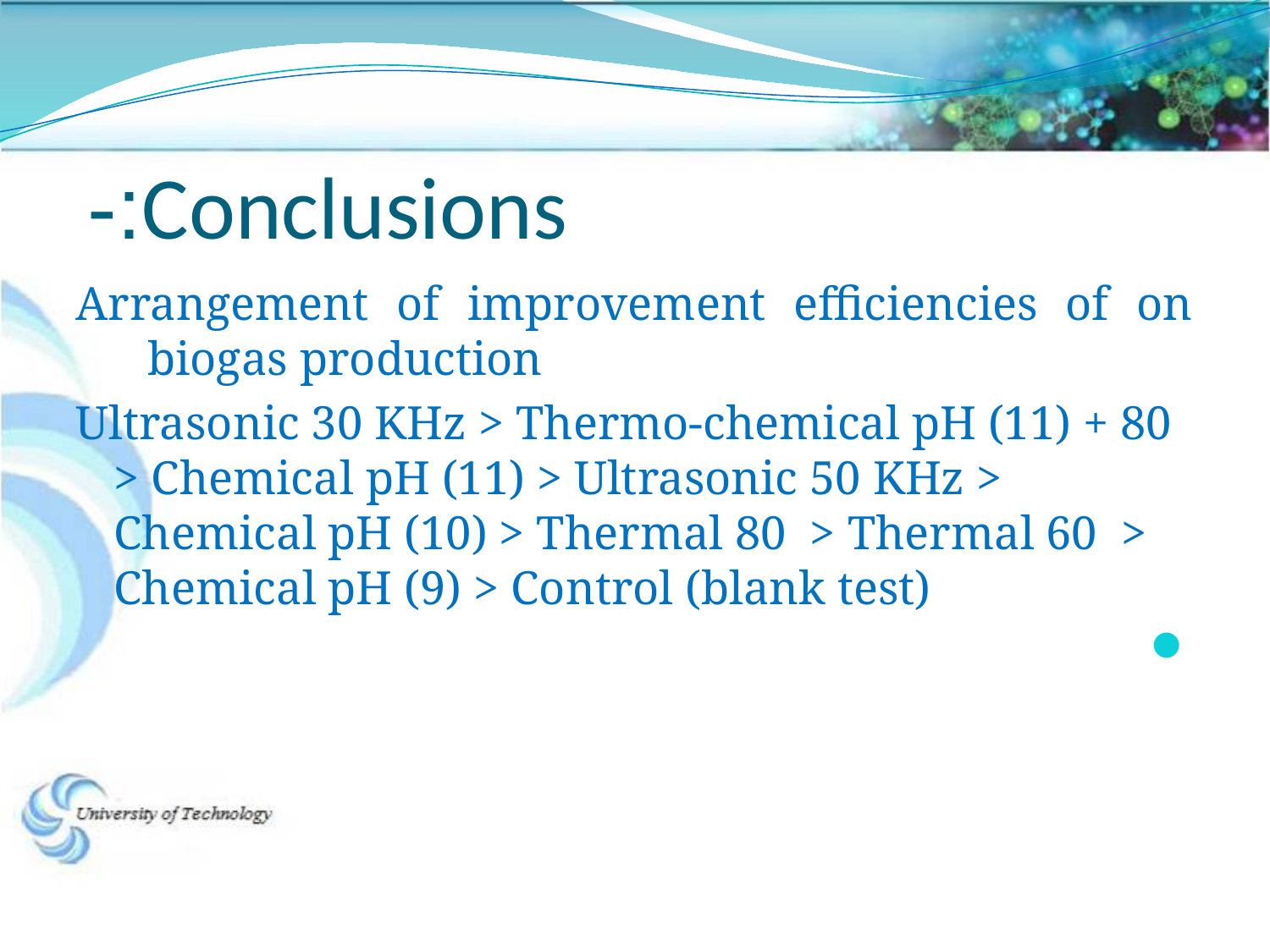

# Conclusions:-
Arrangement of improvement efficiencies of on biogas production
Ultrasonic 30 KHz > Thermo-chemical pH (11) + 80  > Chemical pH (11) > Ultrasonic 50 KHz > Chemical pH (10) > Thermal 80  > Thermal 60  > Chemical pH (9) > Control (blank test)